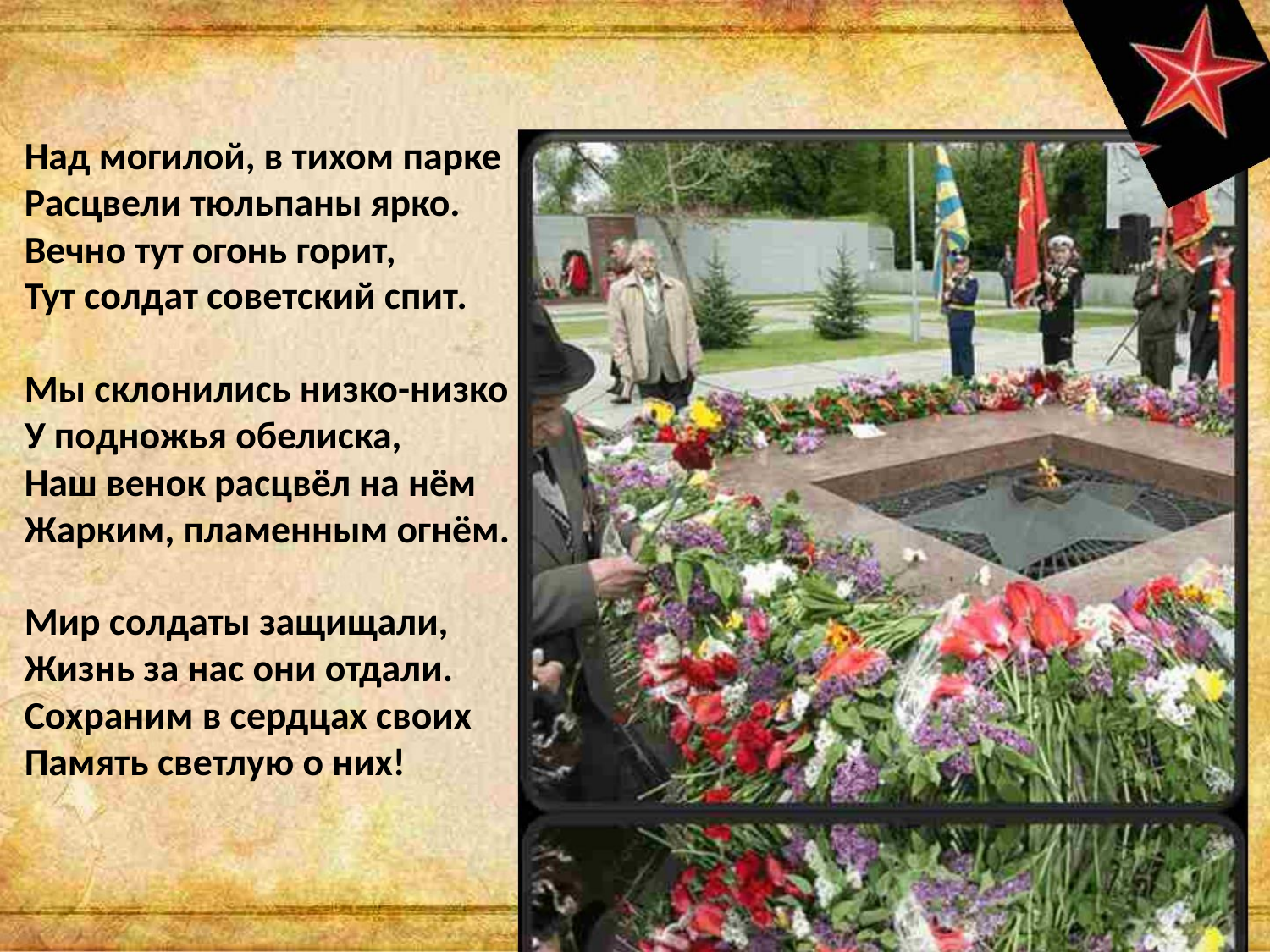

Над могилой, в тихом парке
Расцвели тюльпаны ярко.
Вечно тут огонь горит,
Тут солдат советский спит.
Мы склонились низко-низко
У подножья обелиска,
Наш венок расцвёл на нём
Жарким, пламенным огнём.
Мир солдаты защищали,
Жизнь за нас они отдали.
Сохраним в сердцах своих
Память светлую о них!